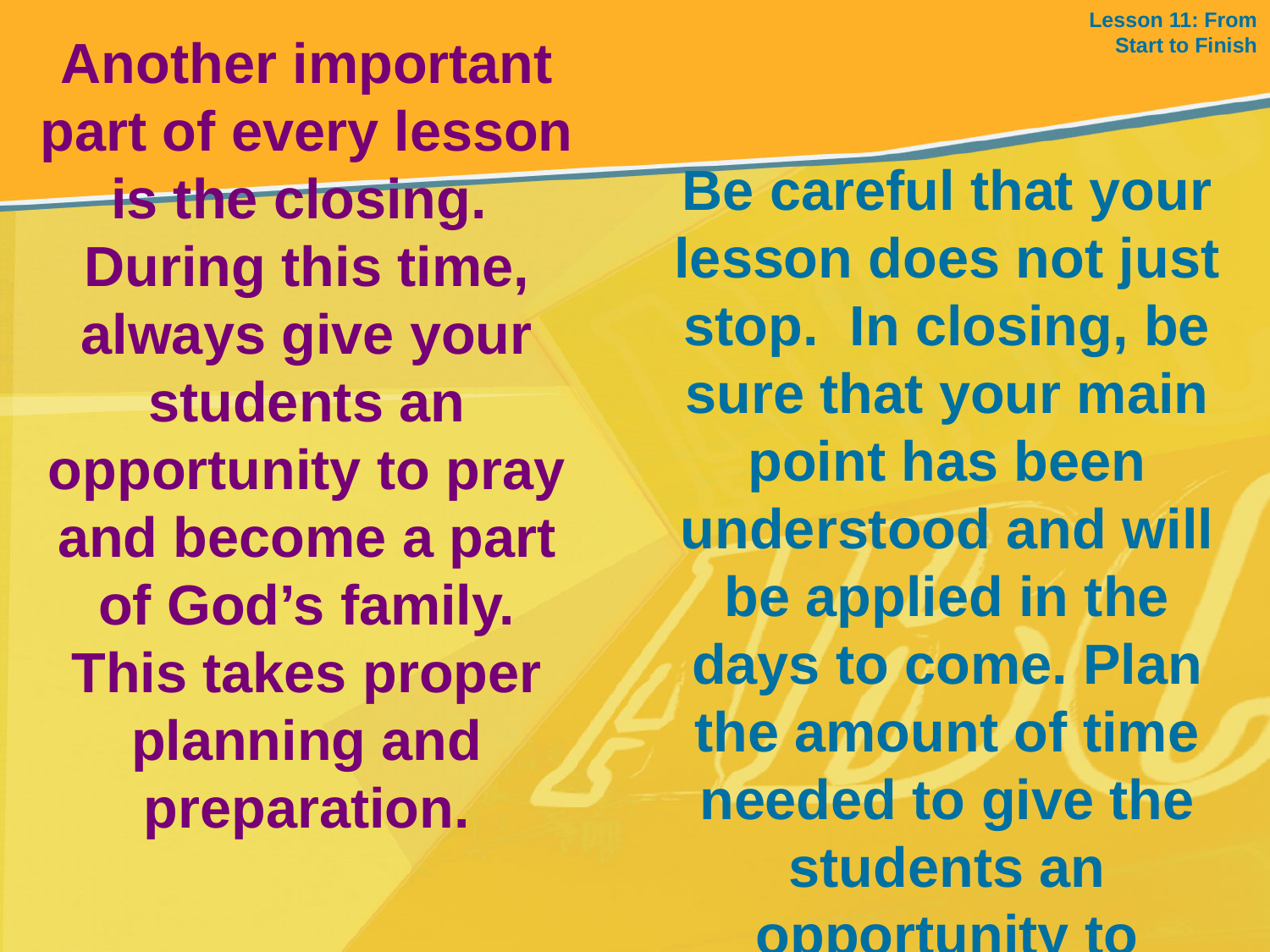

Lesson 11: From Start to Finish
Another important part of every lesson is the closing.  During this time, always give your students an opportunity to pray and become a part of God’s family. This takes proper planning and preparation.
Be careful that your lesson does not just stop.  In closing, be sure that your main point has been understood and will be applied in the days to come. Plan the amount of time needed to give the students an opportunity to respond to the lesson.